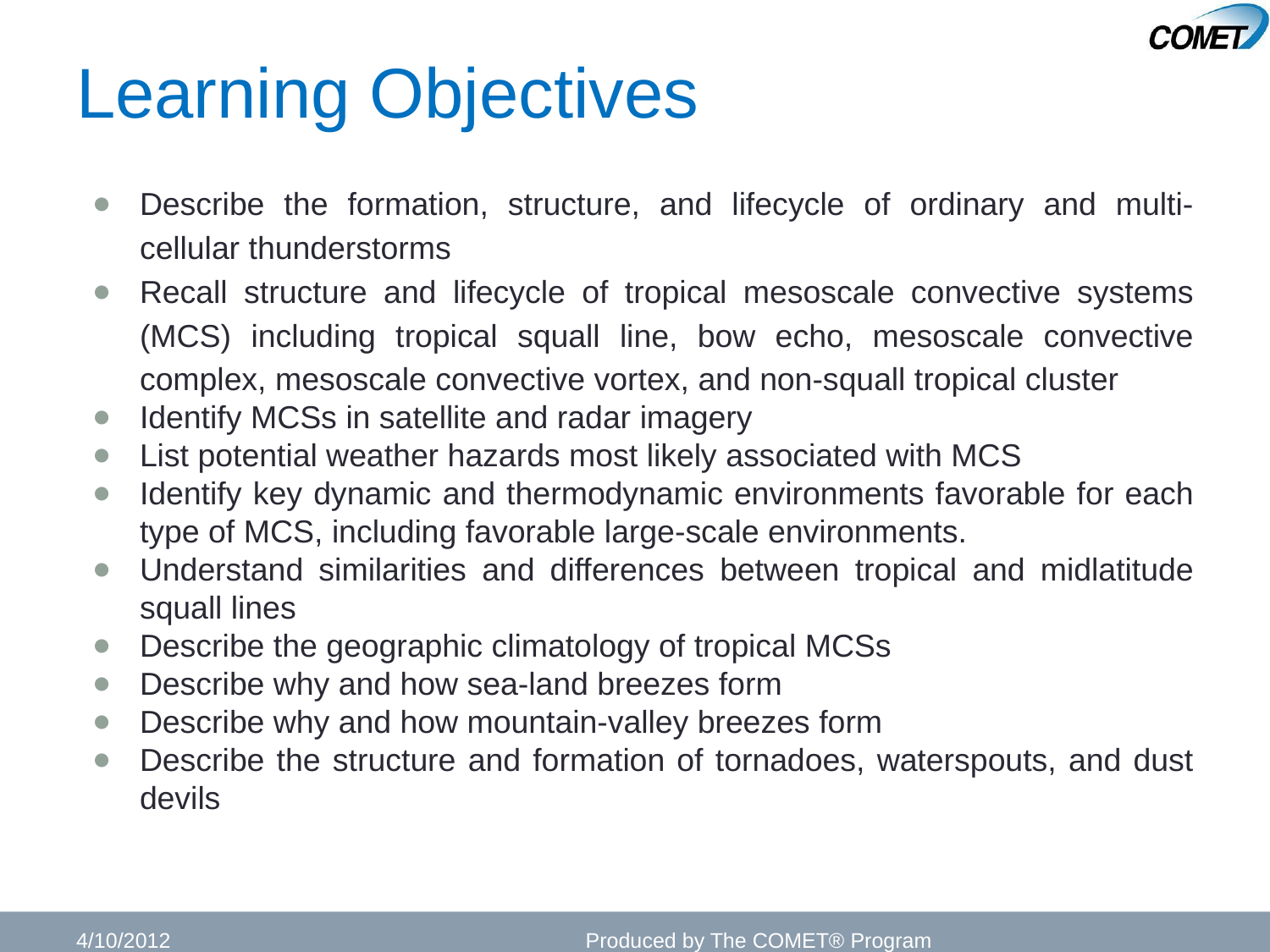

# Learning Objectives
Describe the formation, structure, and lifecycle of ordinary and multi-cellular thunderstorms
Recall structure and lifecycle of tropical mesoscale convective systems (MCS) including tropical squall line, bow echo, mesoscale convective complex, mesoscale convective vortex, and non-squall tropical cluster
Identify MCSs in satellite and radar imagery
List potential weather hazards most likely associated with MCS
Identify key dynamic and thermodynamic environments favorable for each type of MCS, including favorable large-scale environments.
Understand similarities and differences between tropical and midlatitude squall lines
Describe the geographic climatology of tropical MCSs
Describe why and how sea-land breezes form
Describe why and how mountain-valley breezes form
Describe the structure and formation of tornadoes, waterspouts, and dust devils

4/10/2012
Produced by The COMET® Program